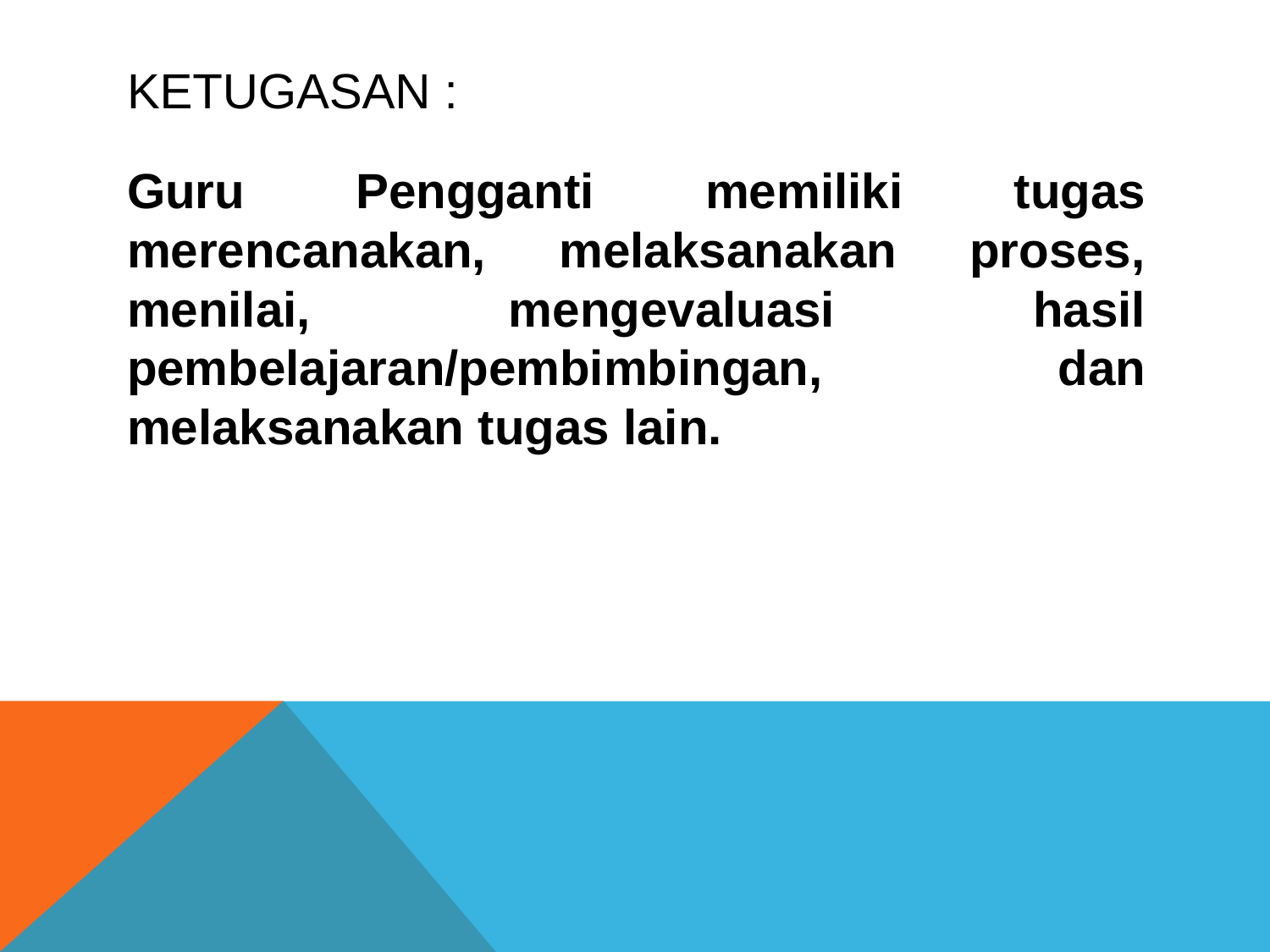

# Ketugasan :
Guru Pengganti memiliki tugas merencanakan, melaksanakan proses, menilai, mengevaluasi hasil pembelajaran/pembimbingan, dan melaksanakan tugas lain.